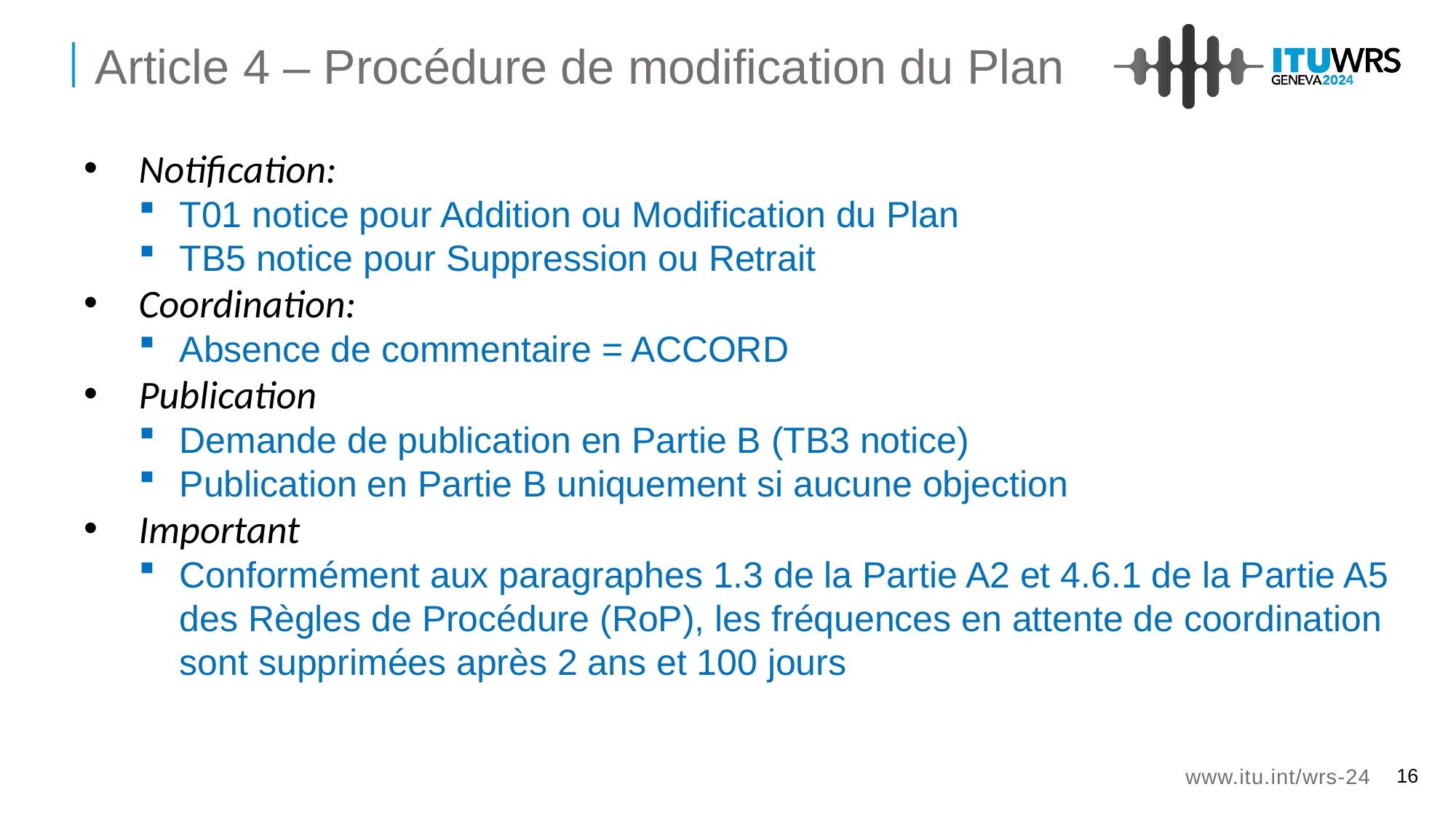

Article 4 – Procédure de modification du Plan
Notification:
T01 notice pour Addition ou Modification du Plan
TB5 notice pour Suppression ou Retrait
Coordination:
Absence de commentaire = ACCORD
Publication
Demande de publication en Partie B (TB3 notice)
Publication en Partie B uniquement si aucune objection
Important
Conformément aux paragraphes 1.3 de la Partie A2 et 4.6.1 de la Partie A5 des Règles de Procédure (RoP), les fréquences en attente de coordination sont supprimées après 2 ans et 100 jours